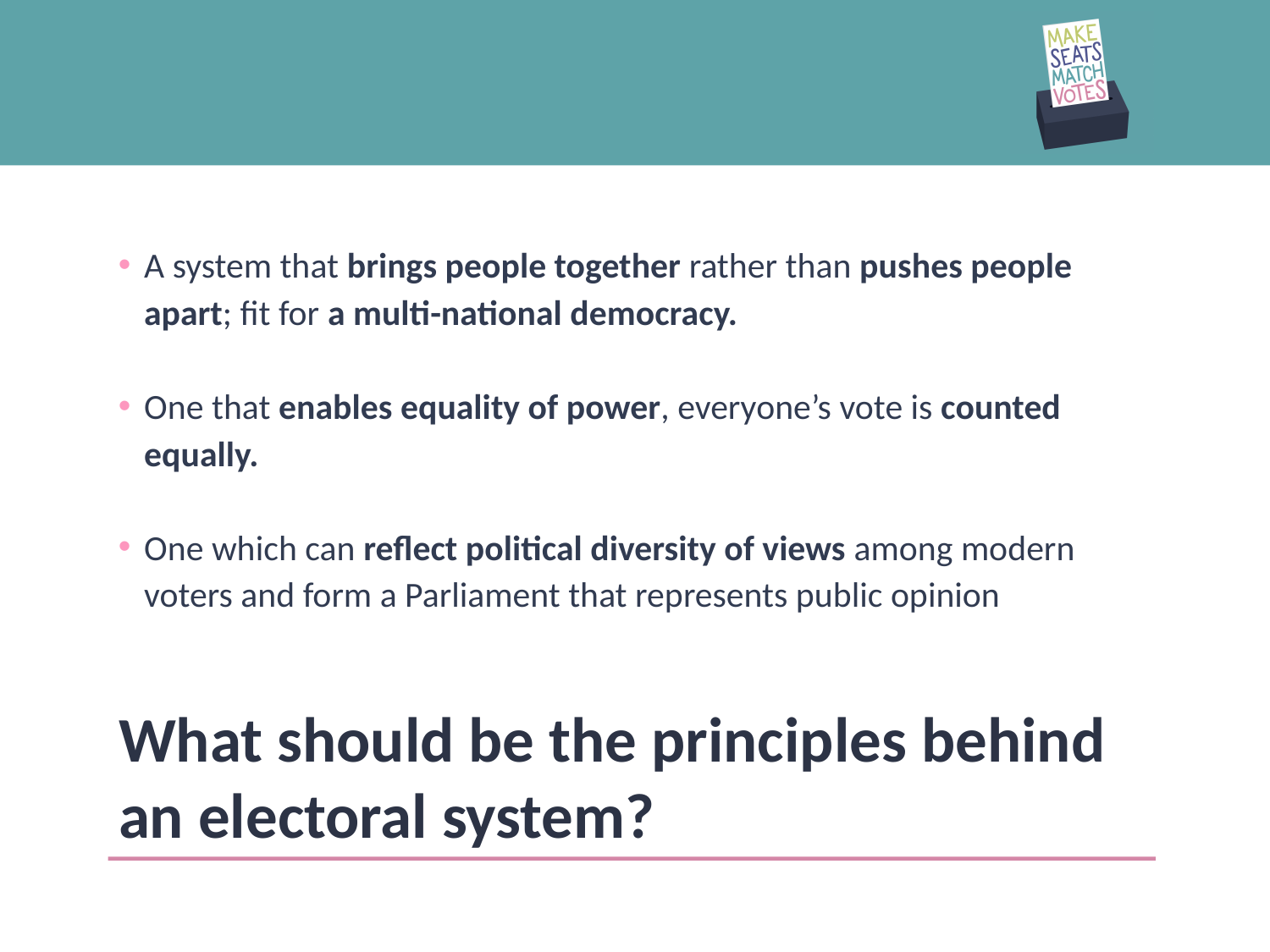

A system that brings people together rather than pushes people apart; fit for a multi-national democracy.

One that enables equality of power, everyone’s vote is counted equally.

One which can reflect political diversity of views among modern voters and form a Parliament that represents public opinion

# What should be the principles behind an electoral system?